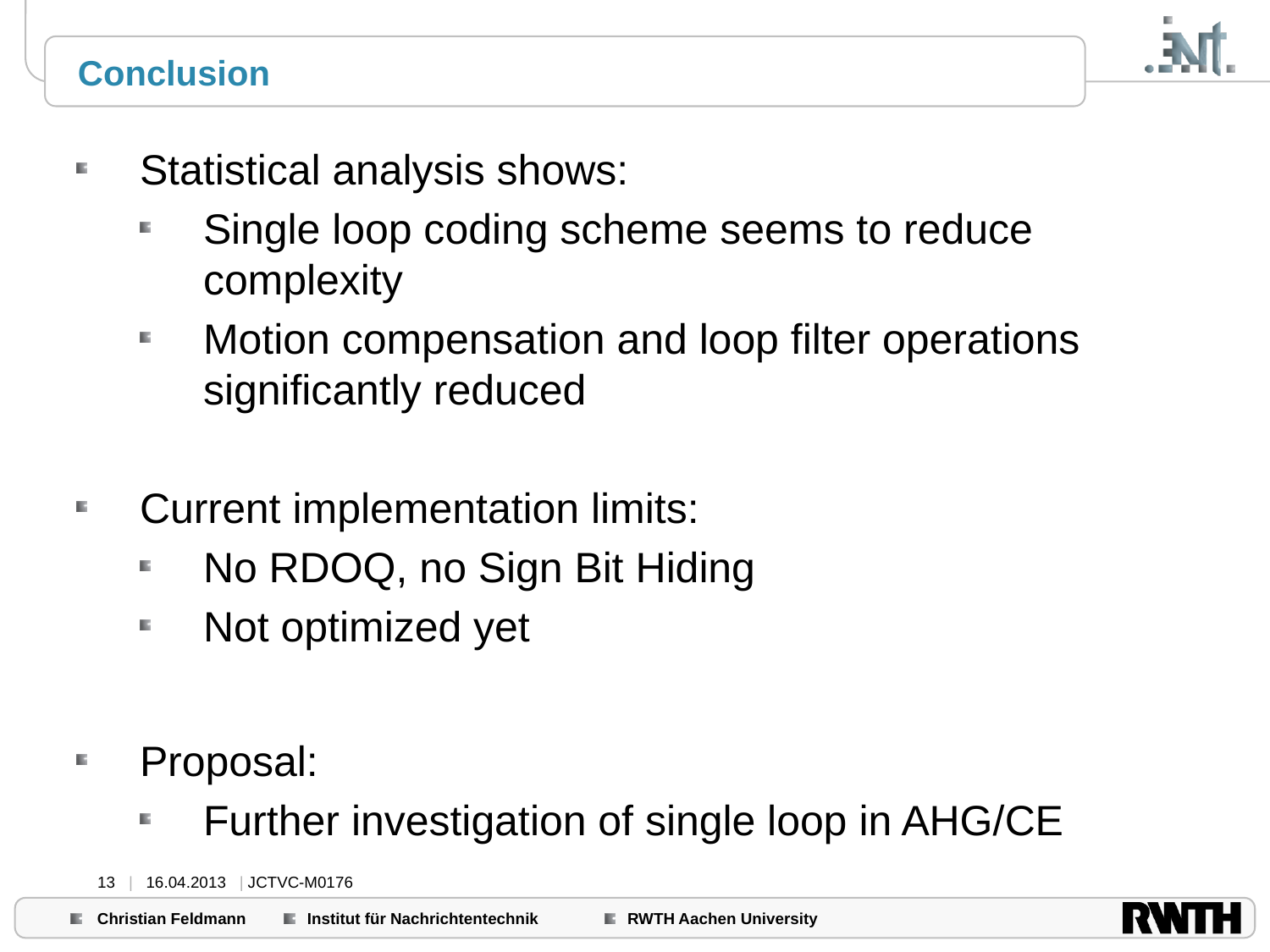

# Conclusion
Statistical analysis shows:
Single loop coding scheme seems to reduce complexity
Motion compensation and loop filter operations significantly reduced

Current implementation limits:
No RDOQ, no Sign Bit Hiding
Not optimized yet

Proposal:
Further investigation of single loop in AHG/CE

13   |   16.04.2013   | JCTVC-M0176